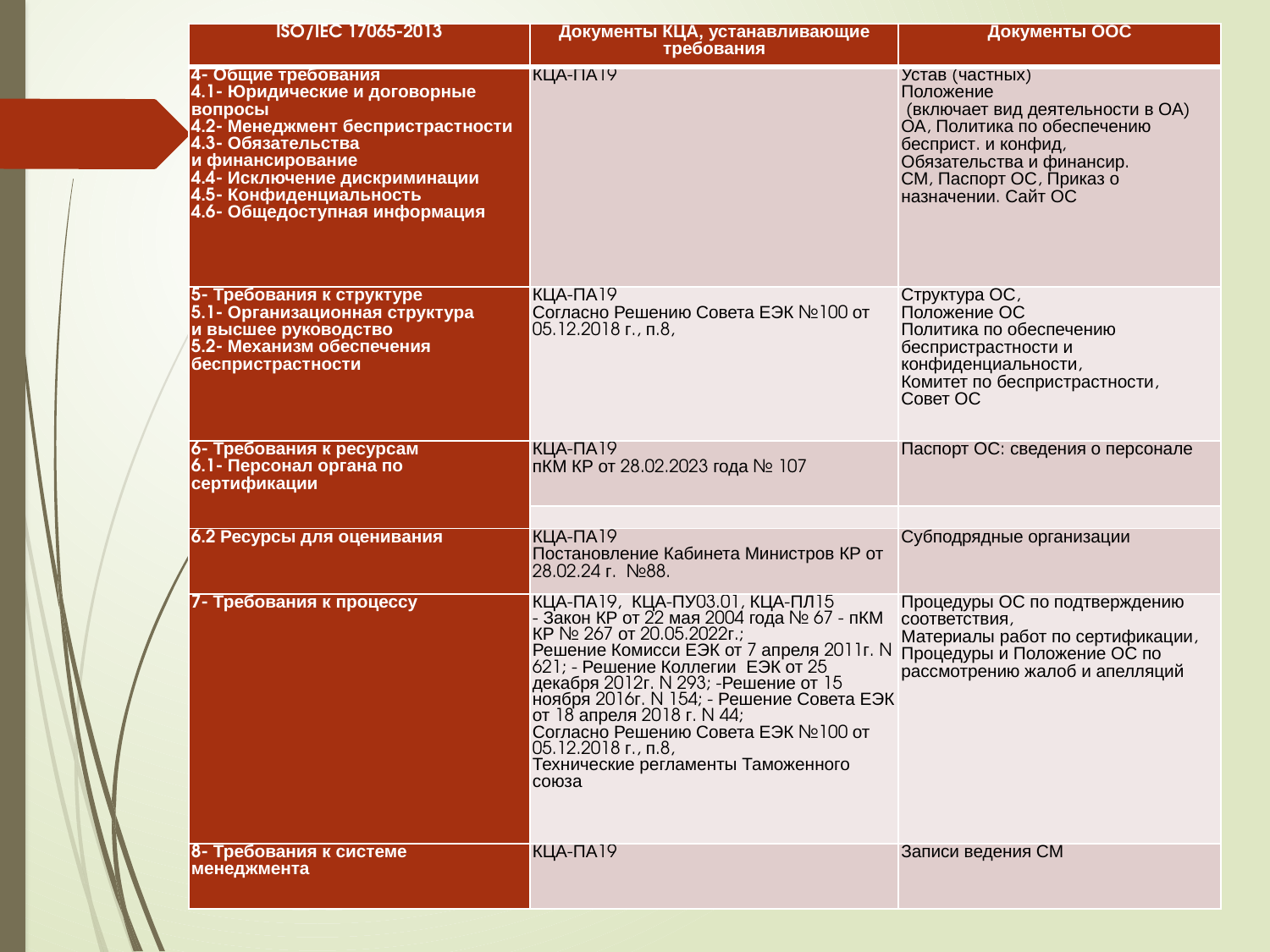

| ISO/IEC 17065-2013 | Документы КЦА, устанавливающие требования | Документы ООС |
| --- | --- | --- |
| 4- Общие требования 4.1- Юридические и договорные вопросы 4.2- Менеджмент беспристрастности 4.3- Обязательства и финансирование 4.4- Исключение дискриминации 4.5- Конфиденциальность 4.6- Общедоступная информация | КЦА-ПА19 | Устав (частных) Положение (включает вид деятельности в ОА) ОА, Политика по обеспечению бесприст. и конфид, Обязательства и финансир. СМ, Паспорт ОС, Приказ о назначении. Сайт ОС |
| 5- Требования к структуре 5.1- Организационная структура и высшее руководство 5.2- Механизм обеспечения беспристрастности | КЦА-ПА19 Согласно Решению Совета ЕЭК №100 от 05.12.2018 г., п.8, | Структура ОС, Положение ОС Политика по обеспечению беспристрастности и конфиденциальности, Комитет по беспристрастности, Совет ОС |
| 6- Требования к ресурсам 6.1- Персонал органа по сертификации | КЦА-ПА19 пКМ КР от 28.02.2023 года № 107 | Паспорт ОС: сведения о персонале |
|  |  |  |
| 6.2 Ресурсы для оценивания | КЦА-ПА19 Постановление Кабинета Министров КР от 28.02.24 г. №88. | Субподрядные организации |
| 7- Требования к процессу | КЦА-ПА19, КЦА-ПУ03.01, КЦА-ПЛ15 - Закон КР от 22 мая 2004 года № 67 - пКМ КР № 267 от 20.05.2022г.; Решение Комисси ЕЭК от 7 апреля 2011г. N 621; - Решение Коллегии ЕЭК от 25 декабря 2012г. N 293; -Решение от 15 ноября 2016г. N 154; - Решение Совета ЕЭК от 18 апреля 2018 г. N 44; Согласно Решению Совета ЕЭК №100 от 05.12.2018 г., п.8, Технические регламенты Таможенного союза | Процедуры ОС по подтверждению соответствия, Материалы работ по сертификации, Процедуры и Положение ОС по рассмотрению жалоб и апелляций |
| 8- Требования к системе менеджмента | КЦА-ПА19 | Записи ведения СМ |
1/20.01.2025